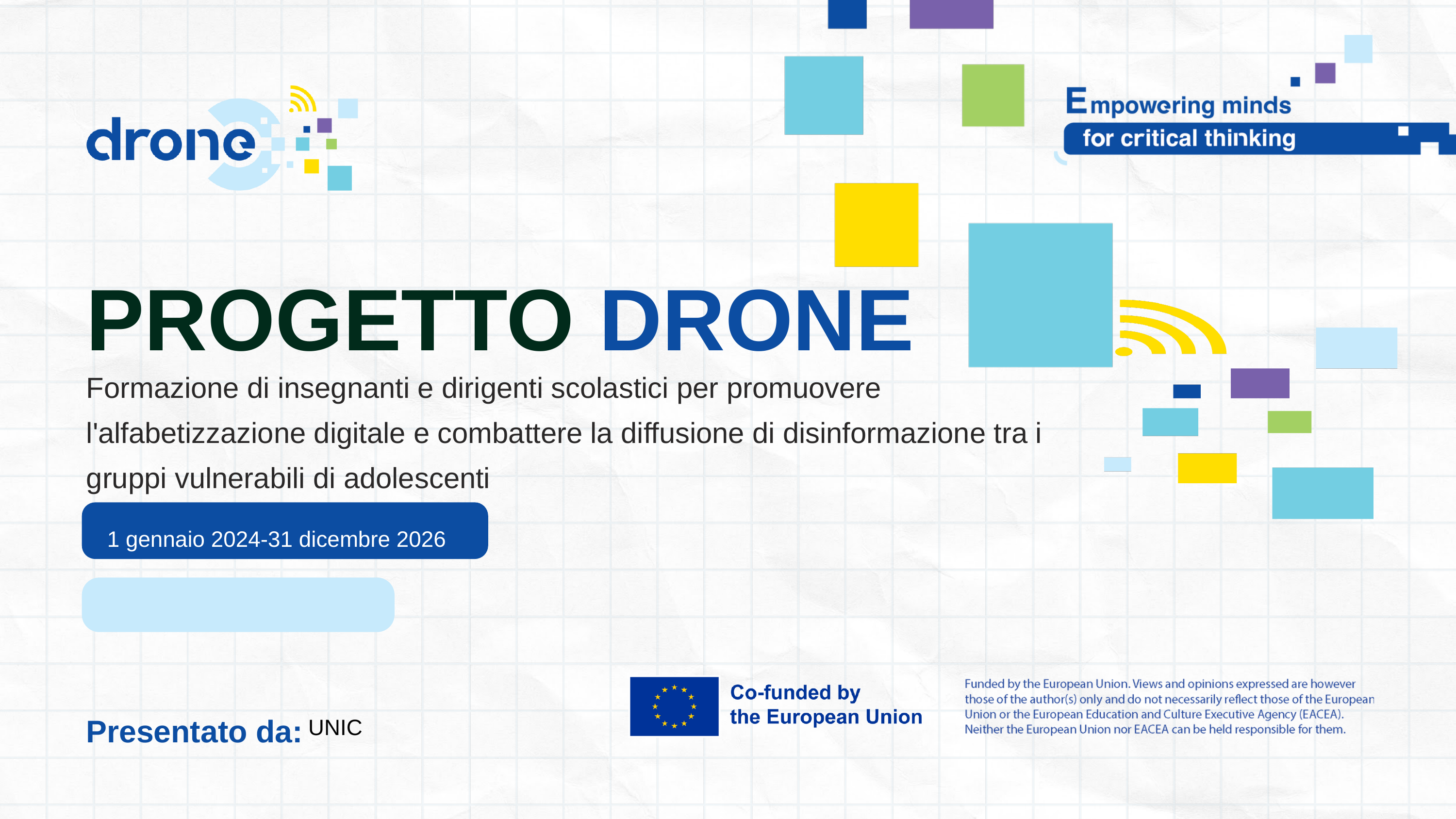

PROGETTO DRONE
Formazione di insegnanti e dirigenti scolastici per promuovere l'alfabetizzazione digitale e combattere la diffusione di disinformazione tra i gruppi vulnerabili di adolescenti

1 gennaio 2024-31 dicembre 2026

Presentato da:
UNIC